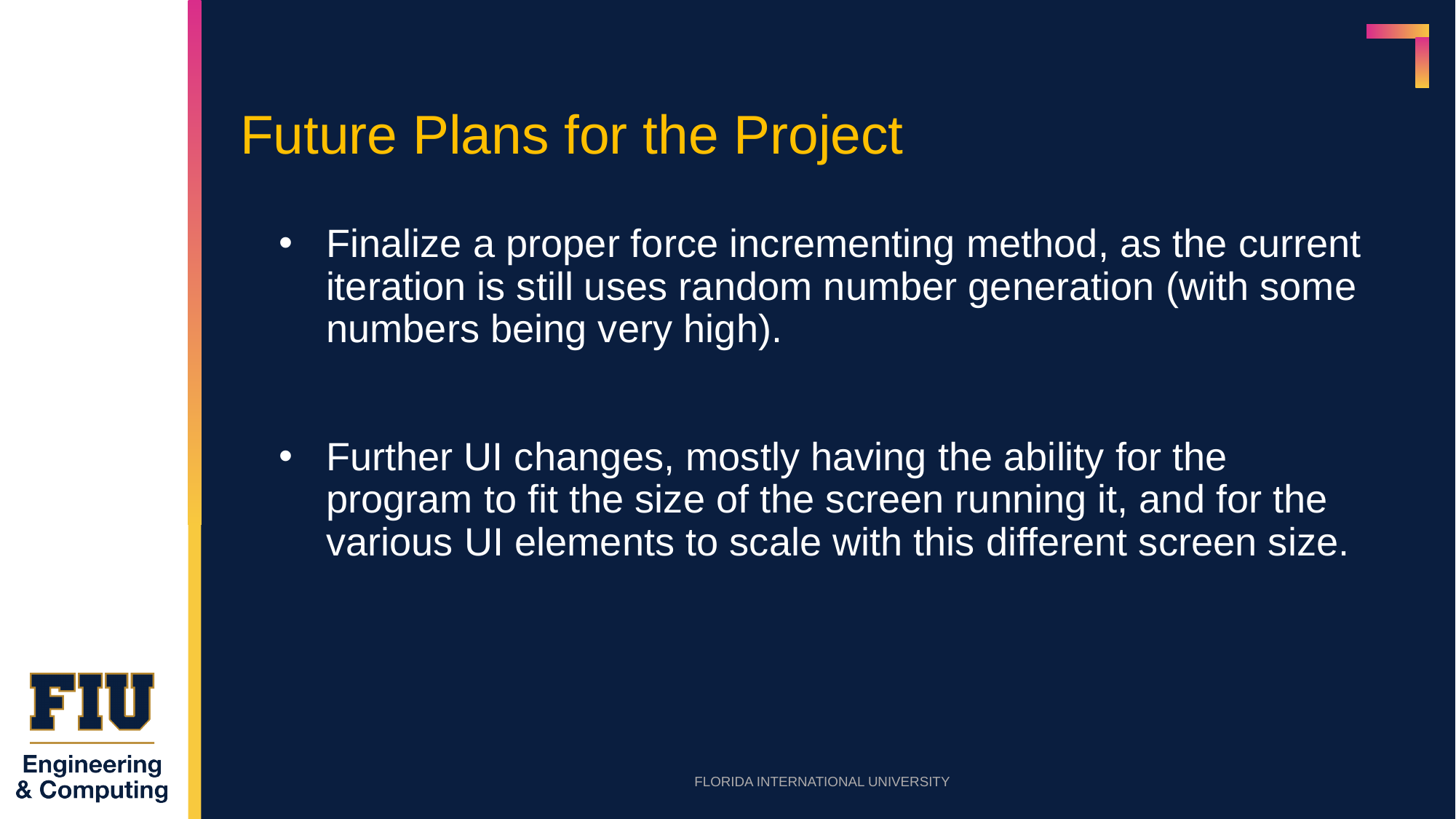

# Future Plans for the Project
Finalize a proper force incrementing method, as the current iteration is still uses random number generation (with some numbers being very high).

Further UI changes, mostly having the ability for the program to fit the size of the screen running it, and for the various UI elements to scale with this different screen size.